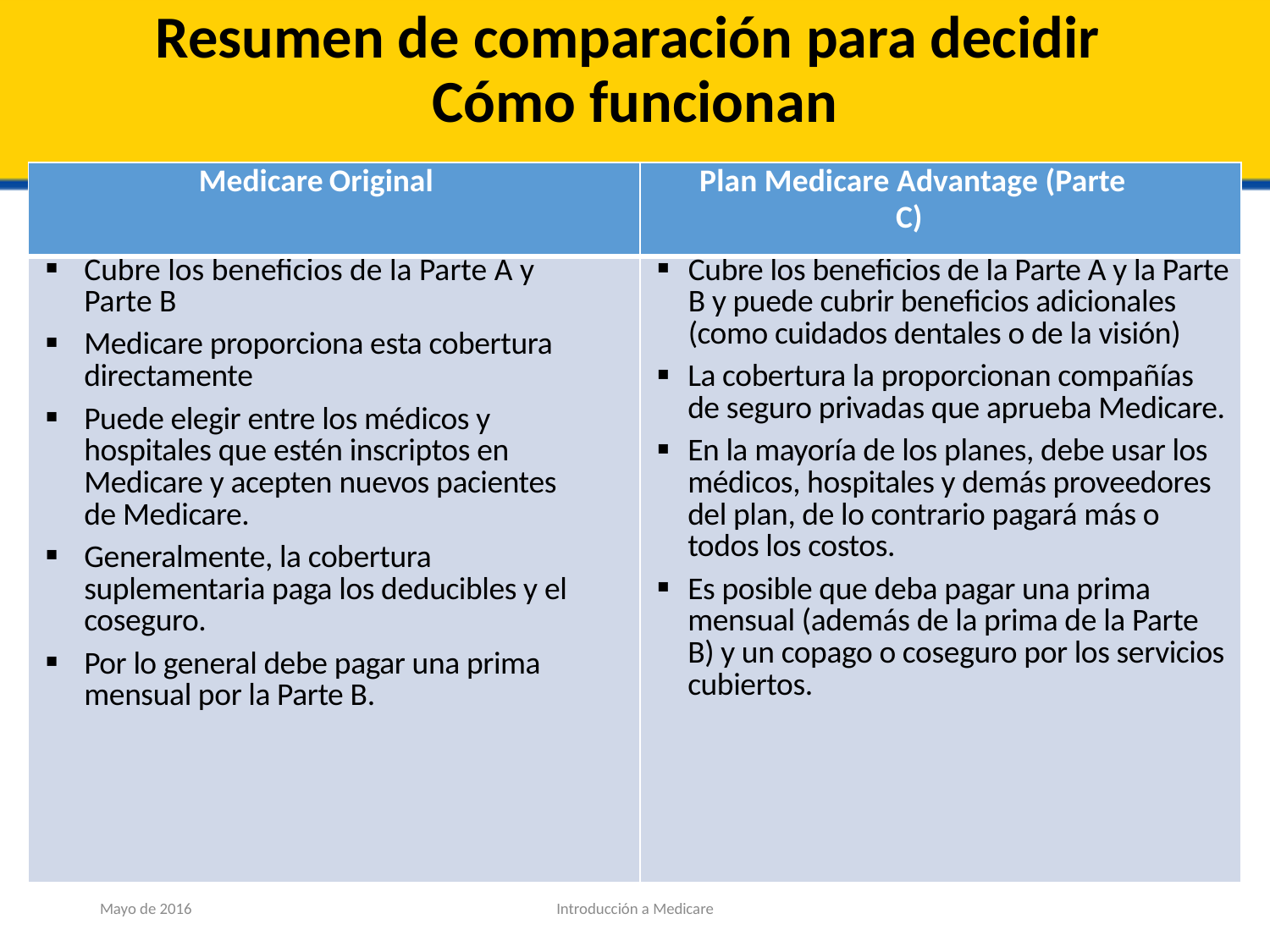

# Resumen de comparación para decidir Cómo funcionan
| Medicare Original | Plan Medicare Advantage (Parte C) |
| --- | --- |
| Cubre los beneficios de la Parte A y Parte B Medicare proporciona esta cobertura directamente Puede elegir entre los médicos y hospitales que estén inscriptos en Medicare y acepten nuevos pacientes de Medicare. Generalmente, la cobertura suplementaria paga los deducibles y el coseguro. Por lo general debe pagar una prima mensual por la Parte B. | Cubre los beneficios de la Parte A y la Parte B y puede cubrir beneficios adicionales (como cuidados dentales o de la visión) La cobertura la proporcionan compañías de seguro privadas que aprueba Medicare. En la mayoría de los planes, debe usar los médicos, hospitales y demás proveedores del plan, de lo contrario pagará más o todos los costos. Es posible que deba pagar una prima mensual (además de la prima de la Parte B) y un copago o coseguro por los servicios cubiertos. |
Mayo de 2016
Introducción a Medicare